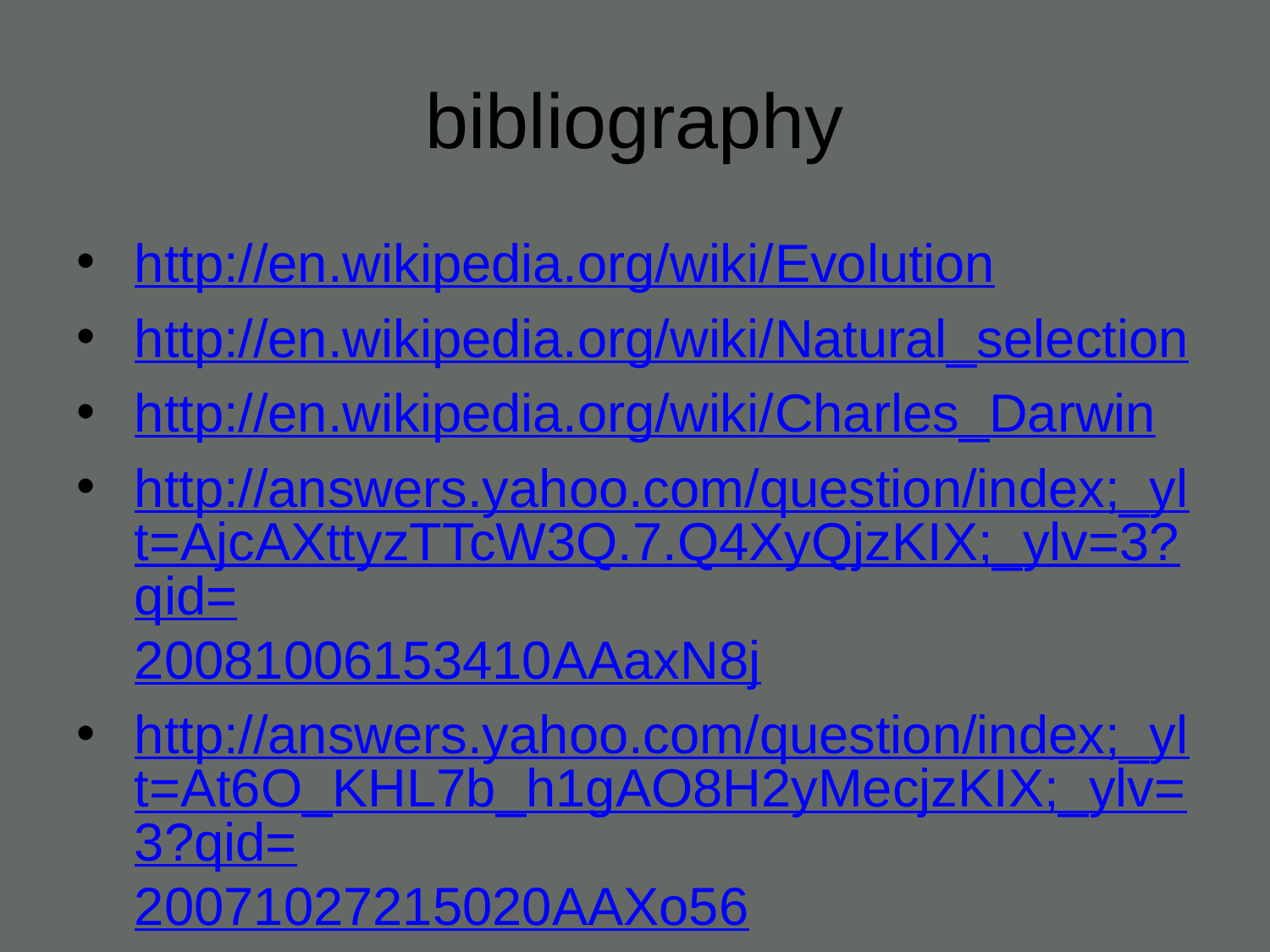

# bibliography
http://en.wikipedia.org/wiki/Evolution
http://en.wikipedia.org/wiki/Natural_selection
http://en.wikipedia.org/wiki/Charles_Darwin
http://answers.yahoo.com/question/index;_ylt=AjcAXttyzTTcW3Q.7.Q4XyQjzKIX;_ylv=3?qid=20081006153410AAaxN8j
http://answers.yahoo.com/question/index;_ylt=At6O_KHL7b_h1gAO8H2yMecjzKIX;_ylv=3?qid=20071027215020AAXo56
http://www.aboutdarwin.com/index.html